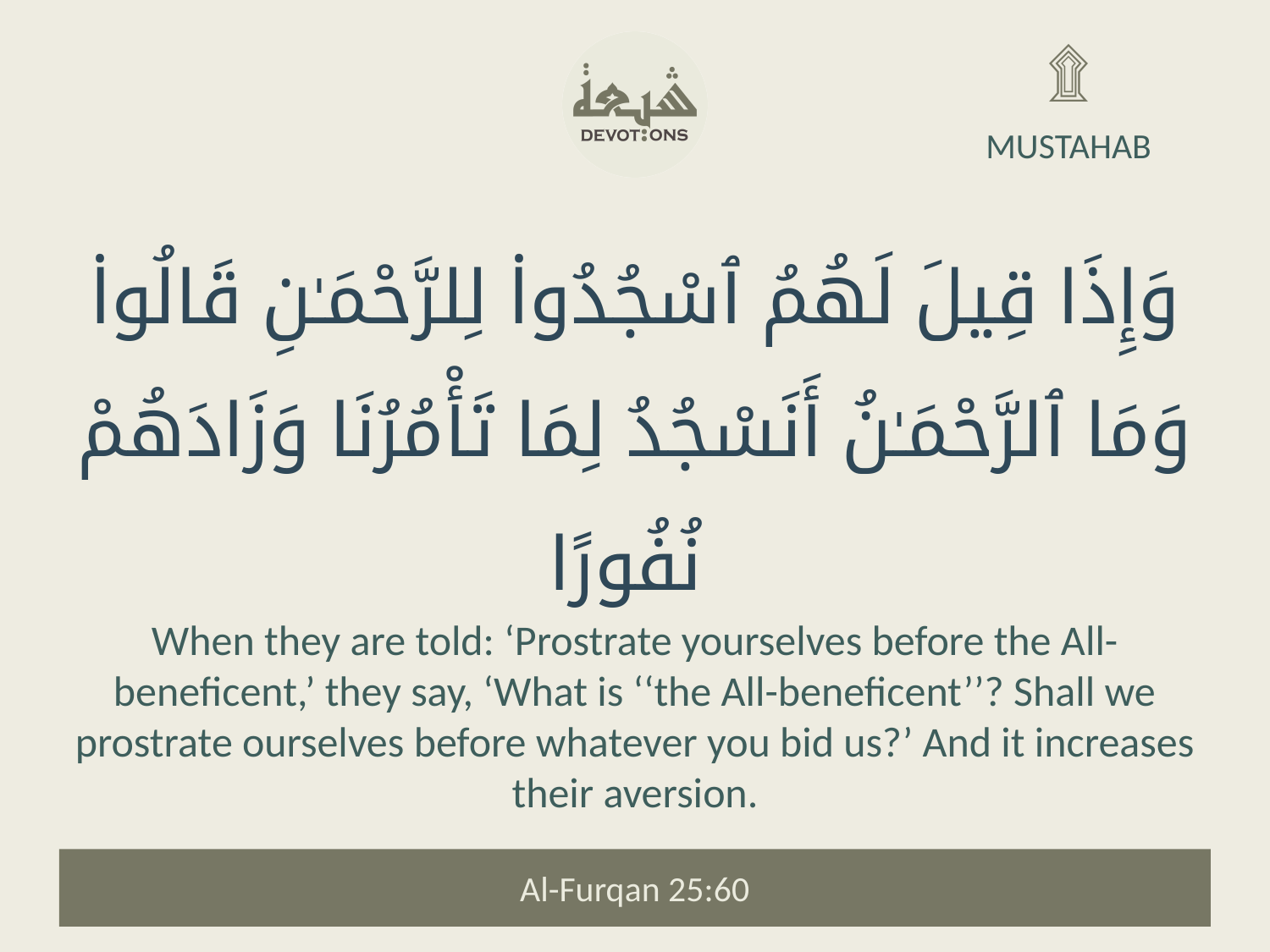

۩
MUSTAHAB
وَإِذَا قِيلَ لَهُمُ ٱسْجُدُوا۟ لِلرَّحْمَـٰنِ قَالُوا۟ وَمَا ٱلرَّحْمَـٰنُ أَنَسْجُدُ لِمَا تَأْمُرُنَا وَزَادَهُمْ نُفُورًا
When they are told: ‘Prostrate yourselves before the All-beneficent,’ they say, ‘What is ‘‘the All-beneficent’’? Shall we prostrate ourselves before whatever you bid us?’ And it increases their aversion.
Al-Furqan 25:60